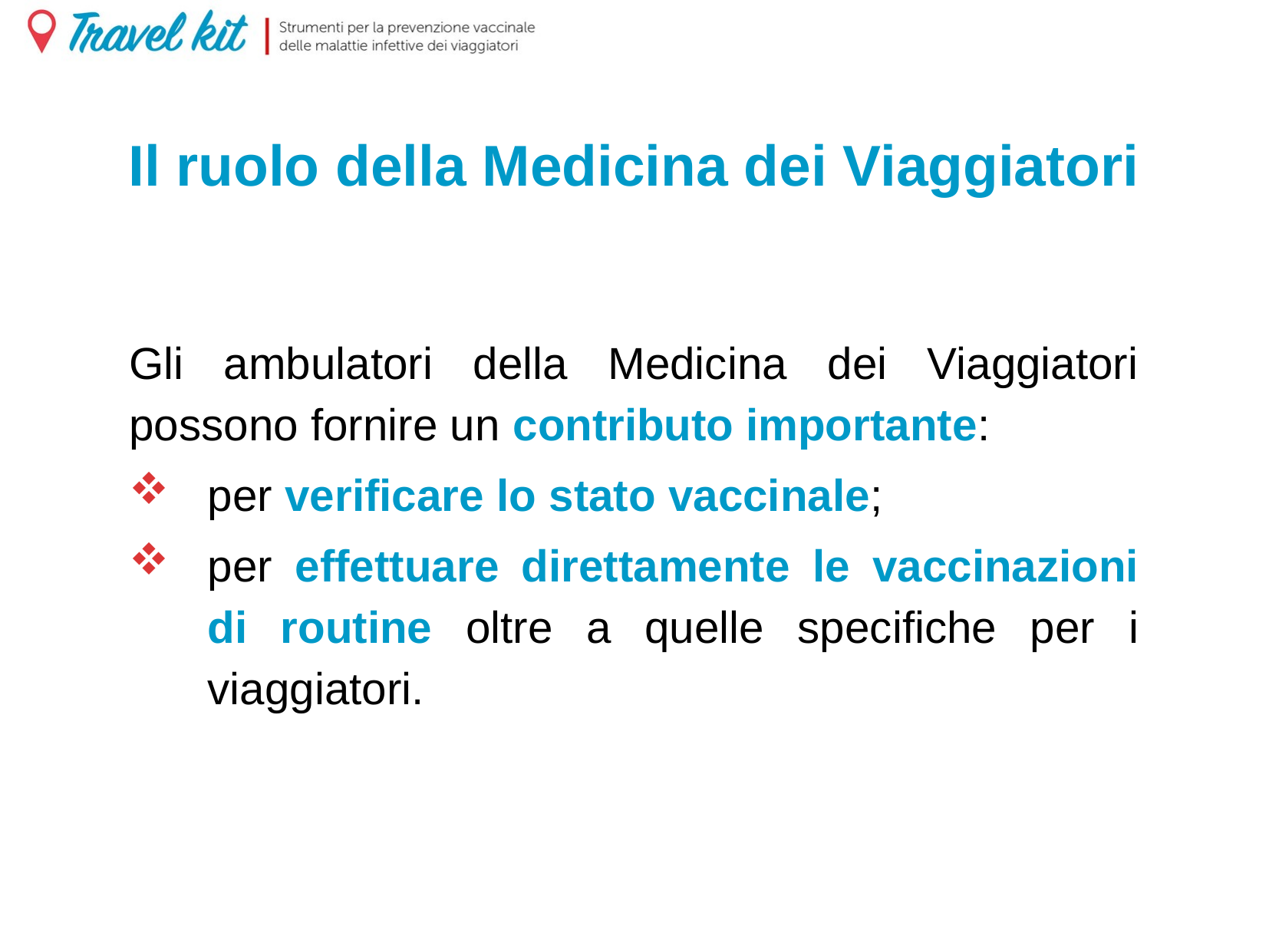

# Il ruolo della Medicina dei Viaggiatori
Gli ambulatori della Medicina dei Viaggiatori possono fornire un contributo importante:
per verificare lo stato vaccinale;
per effettuare direttamente le vaccinazioni di routine oltre a quelle specifiche per i viaggiatori.